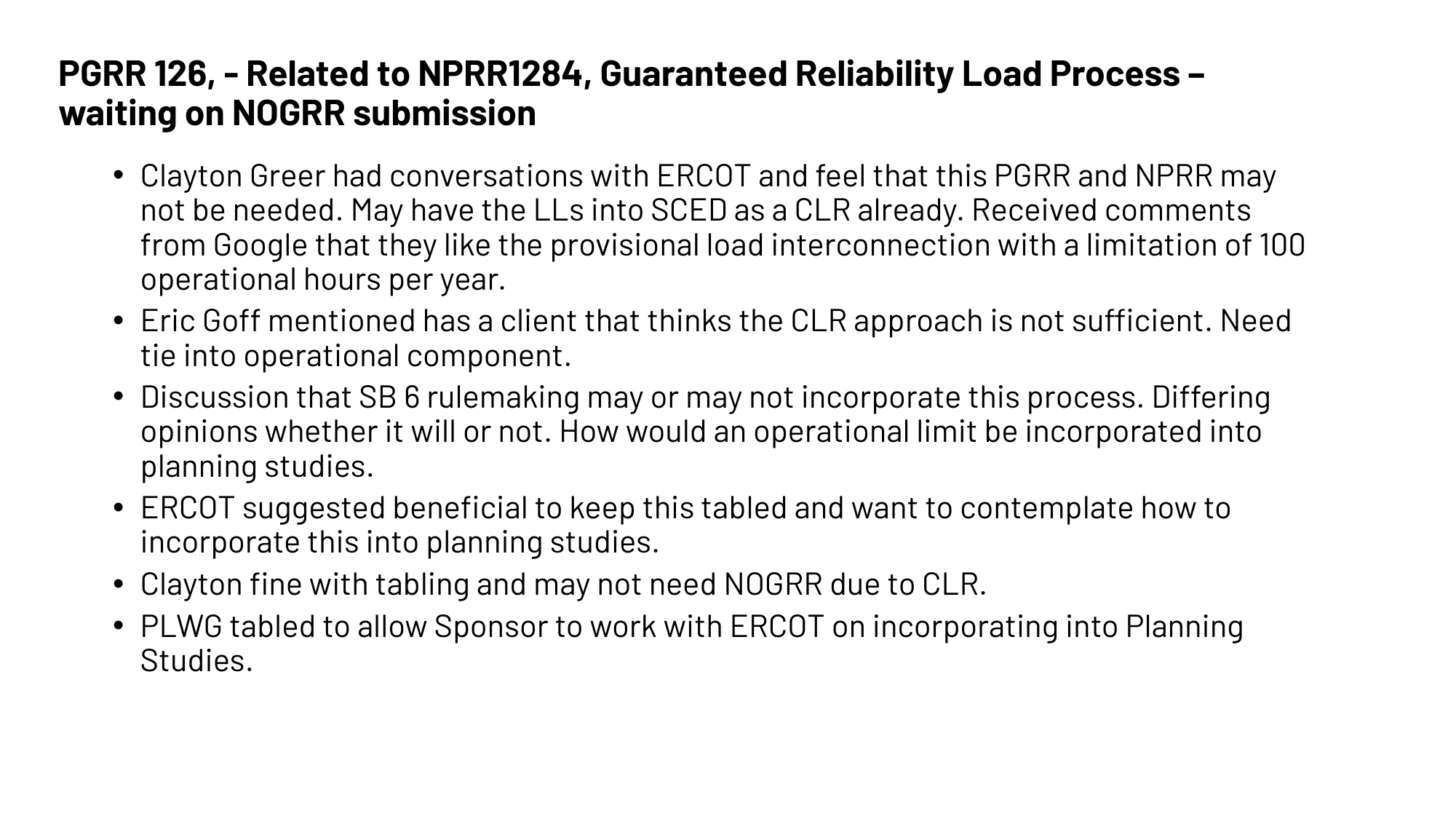

PGRR 126, - Related to NPRR1284, Guaranteed Reliability Load Process – waiting on NOGRR submission
Clayton Greer had conversations with ERCOT and feel that this PGRR and NPRR may not be needed. May have the LLs into SCED as a CLR already. Received comments from Google that they like the provisional load interconnection with a limitation of 100 operational hours per year.
Eric Goff mentioned has a client that thinks the CLR approach is not sufficient. Need tie into operational component.
Discussion that SB 6 rulemaking may or may not incorporate this process. Differing opinions whether it will or not. How would an operational limit be incorporated into planning studies.
ERCOT suggested beneficial to keep this tabled and want to contemplate how to incorporate this into planning studies.
Clayton fine with tabling and may not need NOGRR due to CLR.
PLWG tabled to allow Sponsor to work with ERCOT on incorporating into Planning Studies.